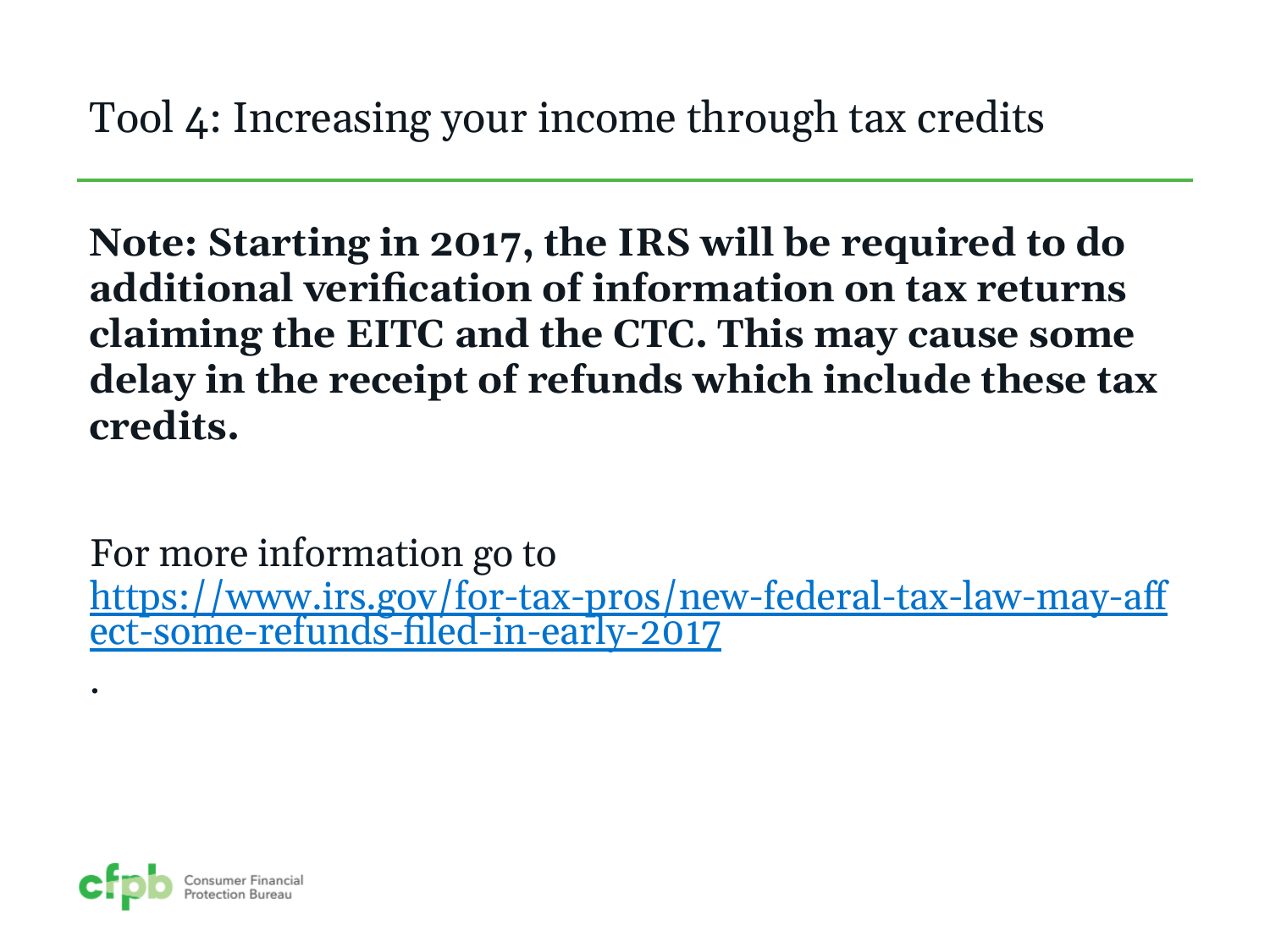

# Tool 4: Increasing your income through tax credits
Note: Starting in 2017, the IRS will be required to do additional verification of information on tax returns claiming the EITC and the CTC. This may cause some delay in the receipt of refunds which include these tax credits.

For more information go to https://www.irs.gov/for-tax-pros/new-federal-tax-law-may-affect-some-refunds-filed-in-early-2017.